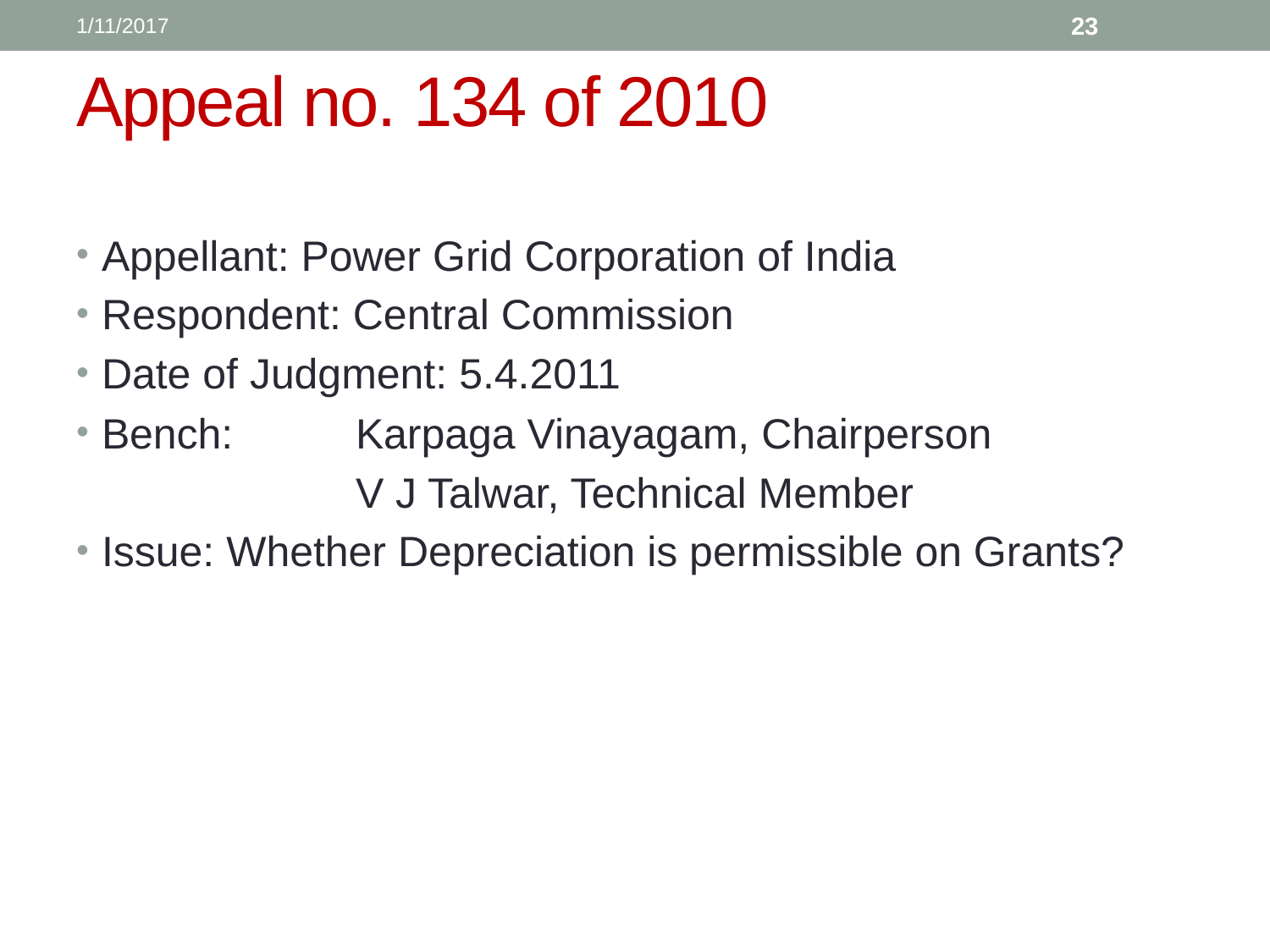

1/11/2017
23
# Appeal no. 134 of 2010
Appellant: Power Grid Corporation of India
Respondent: Central Commission
Date of Judgment: 5.4.2011
Bench: 	Karpaga Vinayagam, Chairperson
			V J Talwar, Technical Member
Issue: Whether Depreciation is permissible on Grants?